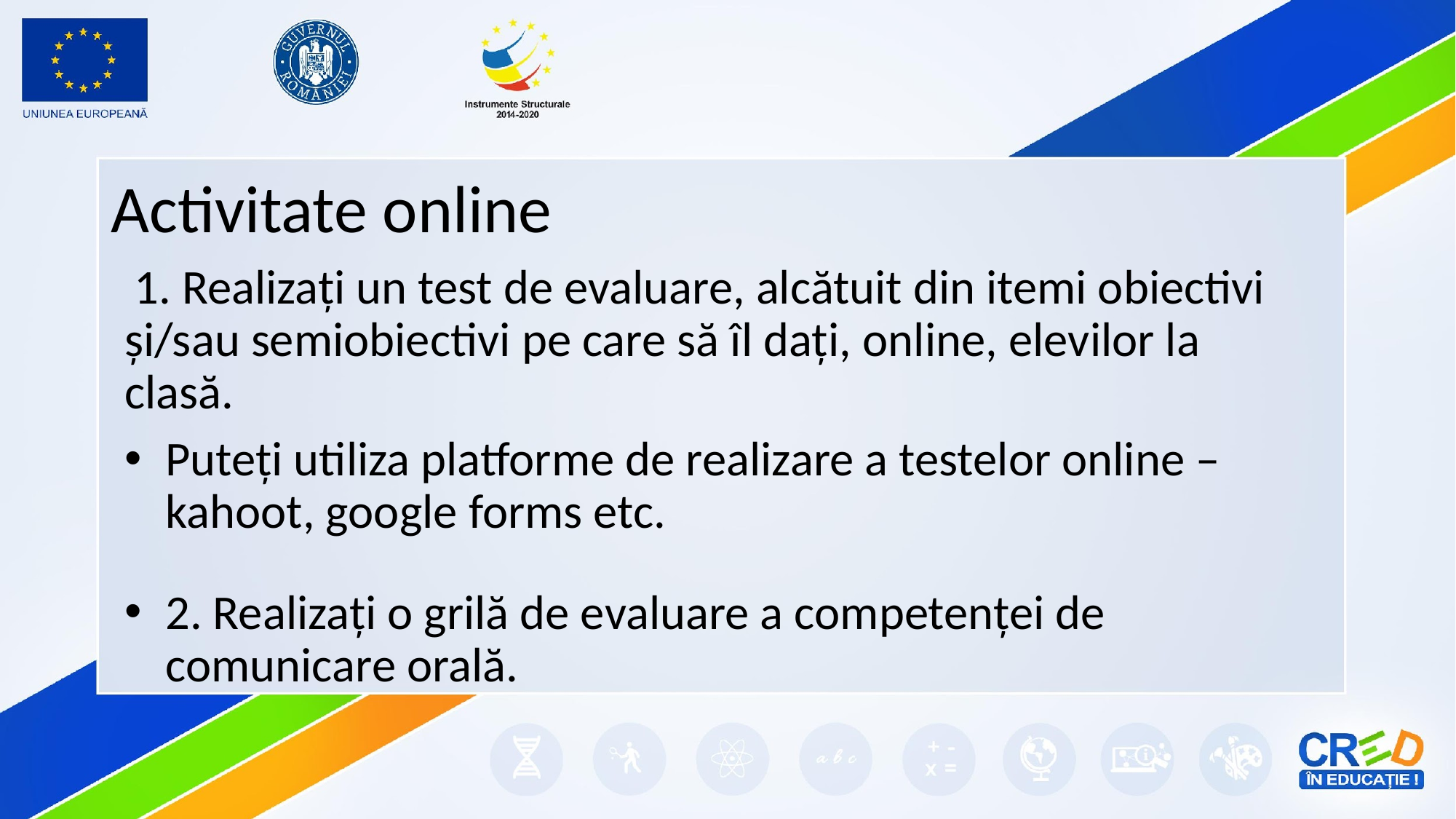

# Activitate online
 1. Realizați un test de evaluare, alcătuit din itemi obiectivi și/sau semiobiectivi pe care să îl dați, online, elevilor la clasă.
Puteți utiliza platforme de realizare a testelor online – kahoot, google forms etc.

2. Realizați o grilă de evaluare a competenței de comunicare orală.